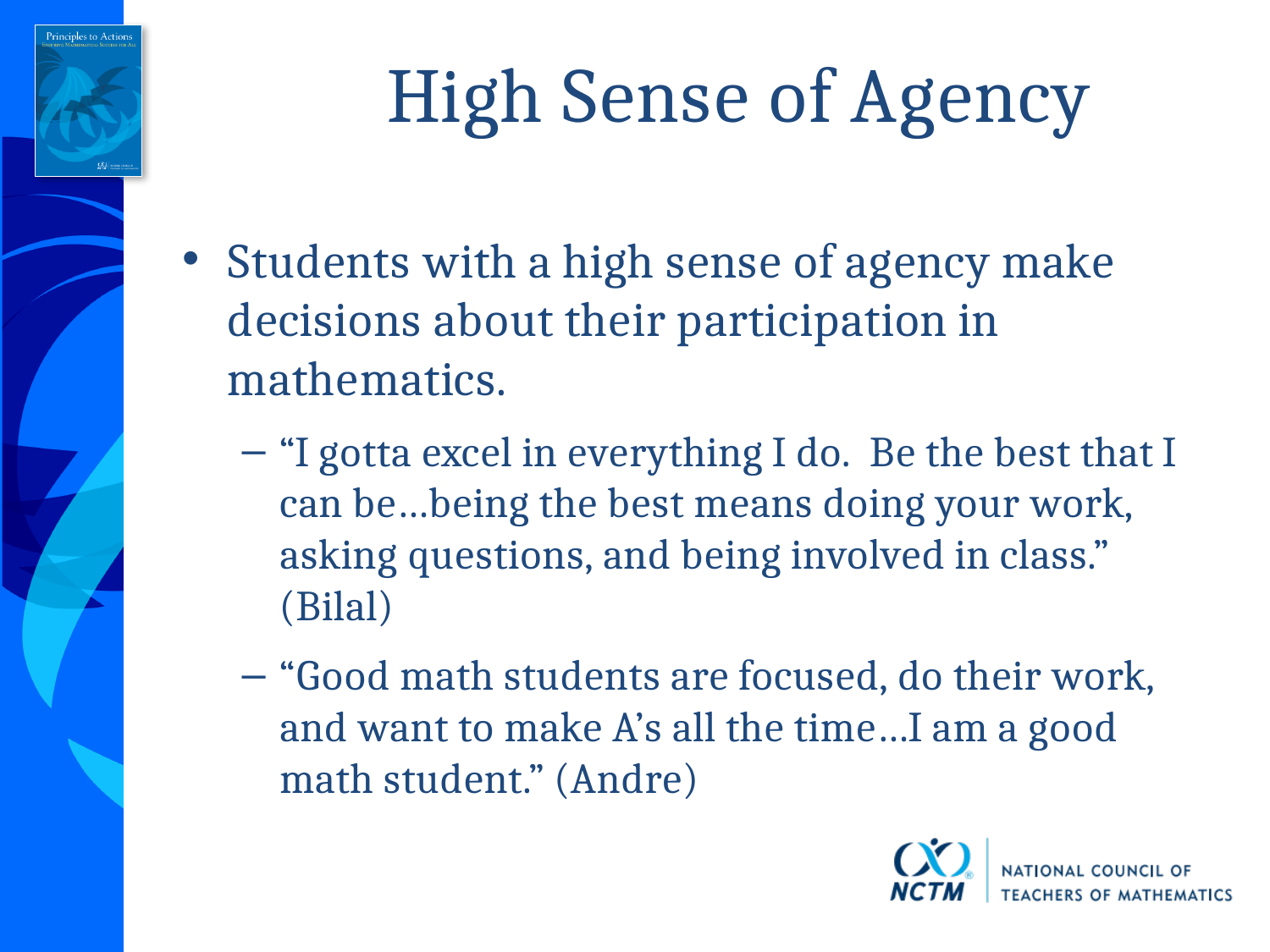

# High Sense of Agency
Students with a high sense of agency make decisions about their participation in mathematics.
“I gotta excel in everything I do.  Be the best that I can be…being the best means doing your work, asking questions, and being involved in class.”  (Bilal)
“Good math students are focused, do their work, and want to make A’s all the time…I am a good math student.” (Andre)